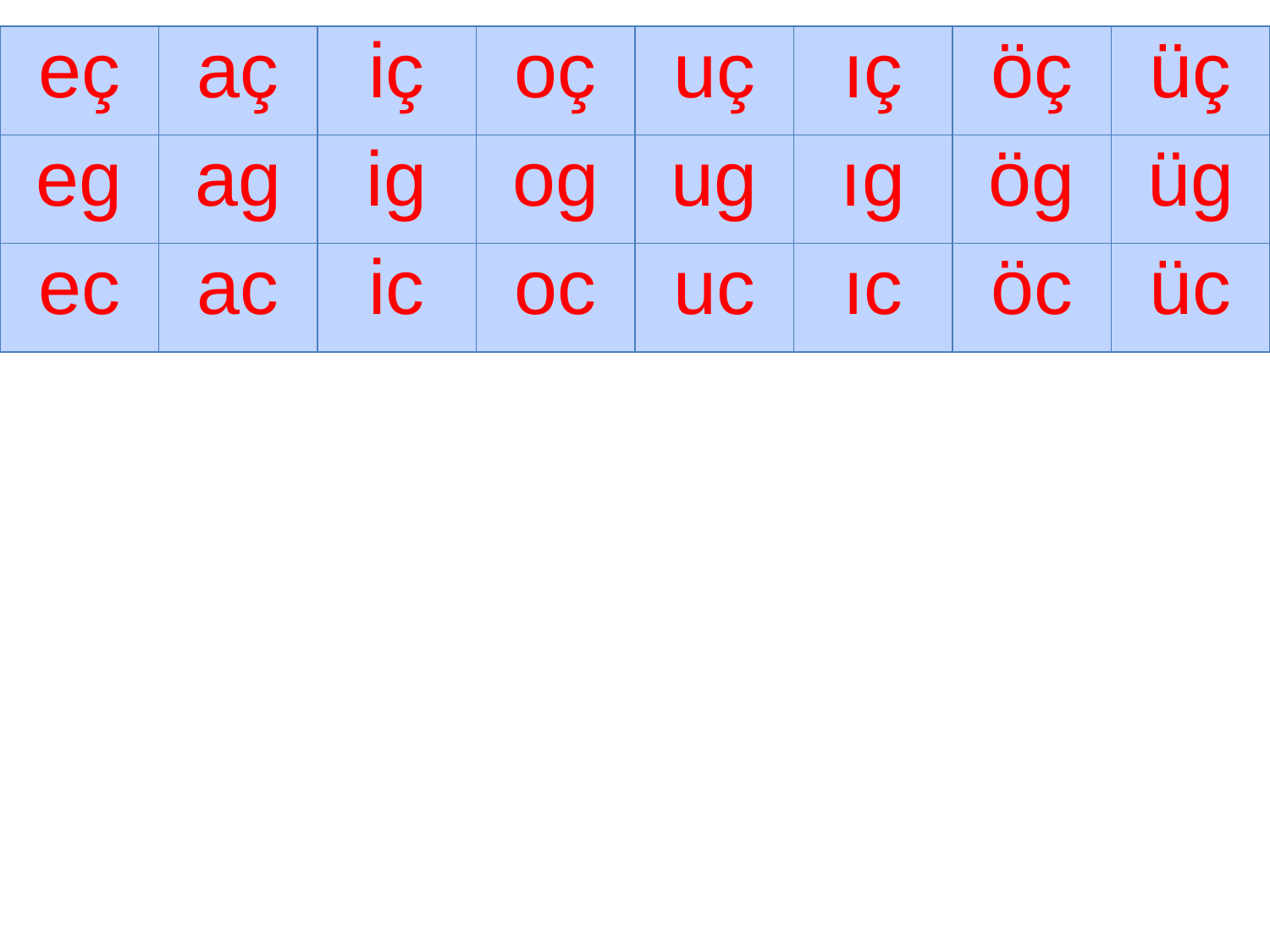

| eç | aç | iç | oç | uç | ıç | öç | üç |
| --- | --- | --- | --- | --- | --- | --- | --- |
| eg | ag | ig | og | ug | ıg | ög | üg |
| ec | ac | ic | oc | uc | ıc | öc | üc |